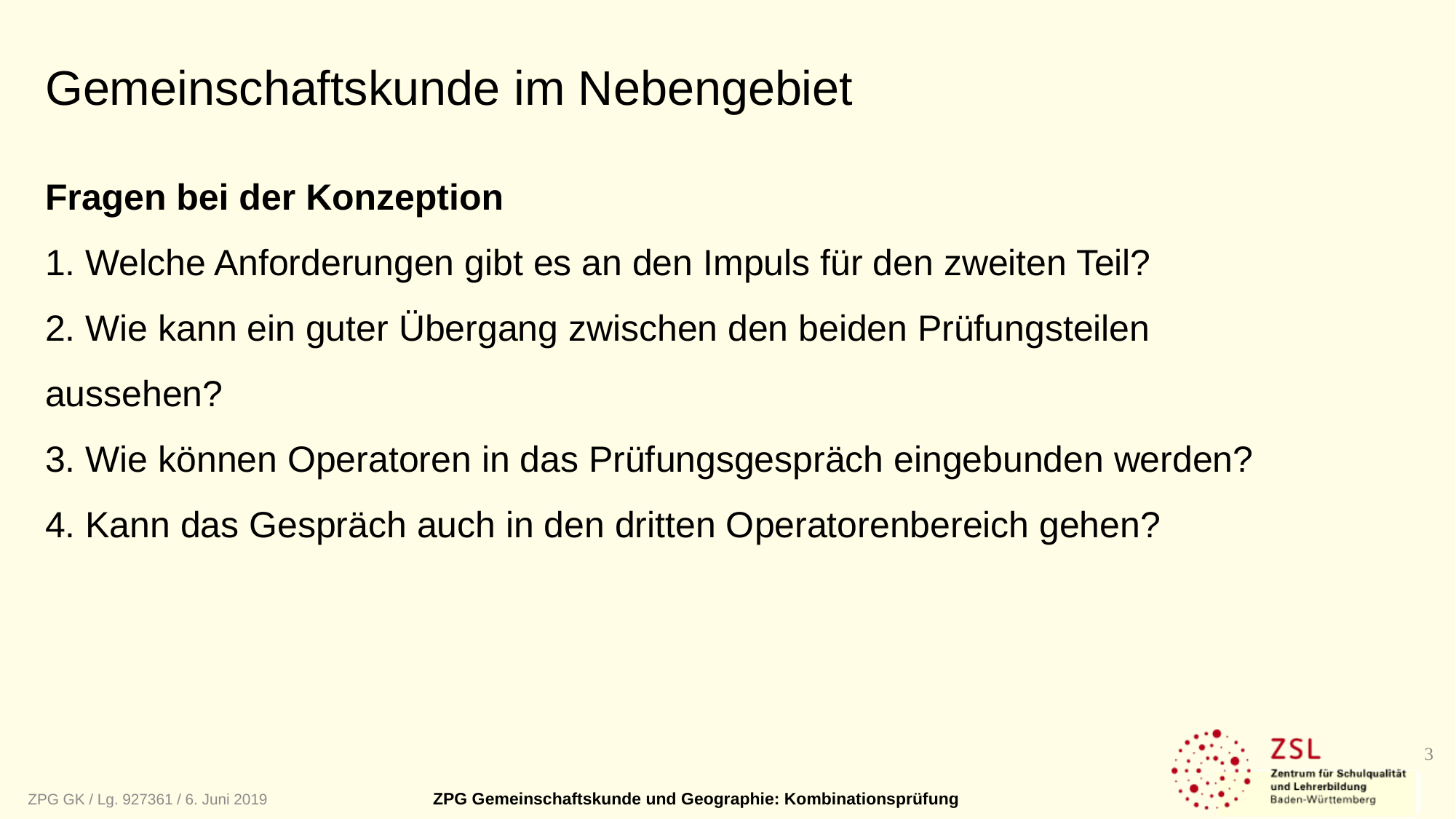

Gemeinschaftskunde im Nebengebiet

Fragen bei der Konzeption
1. Welche Anforderungen gibt es an den Impuls für den zweiten Teil?
2. Wie kann ein guter Übergang zwischen den beiden Prüfungsteilen aussehen?
3. Wie können Operatoren in das Prüfungsgespräch eingebunden werden?
4. Kann das Gespräch auch in den dritten Operatorenbereich gehen?

3
ZPG GK / Lg. 927361 / 6. Juni 2019